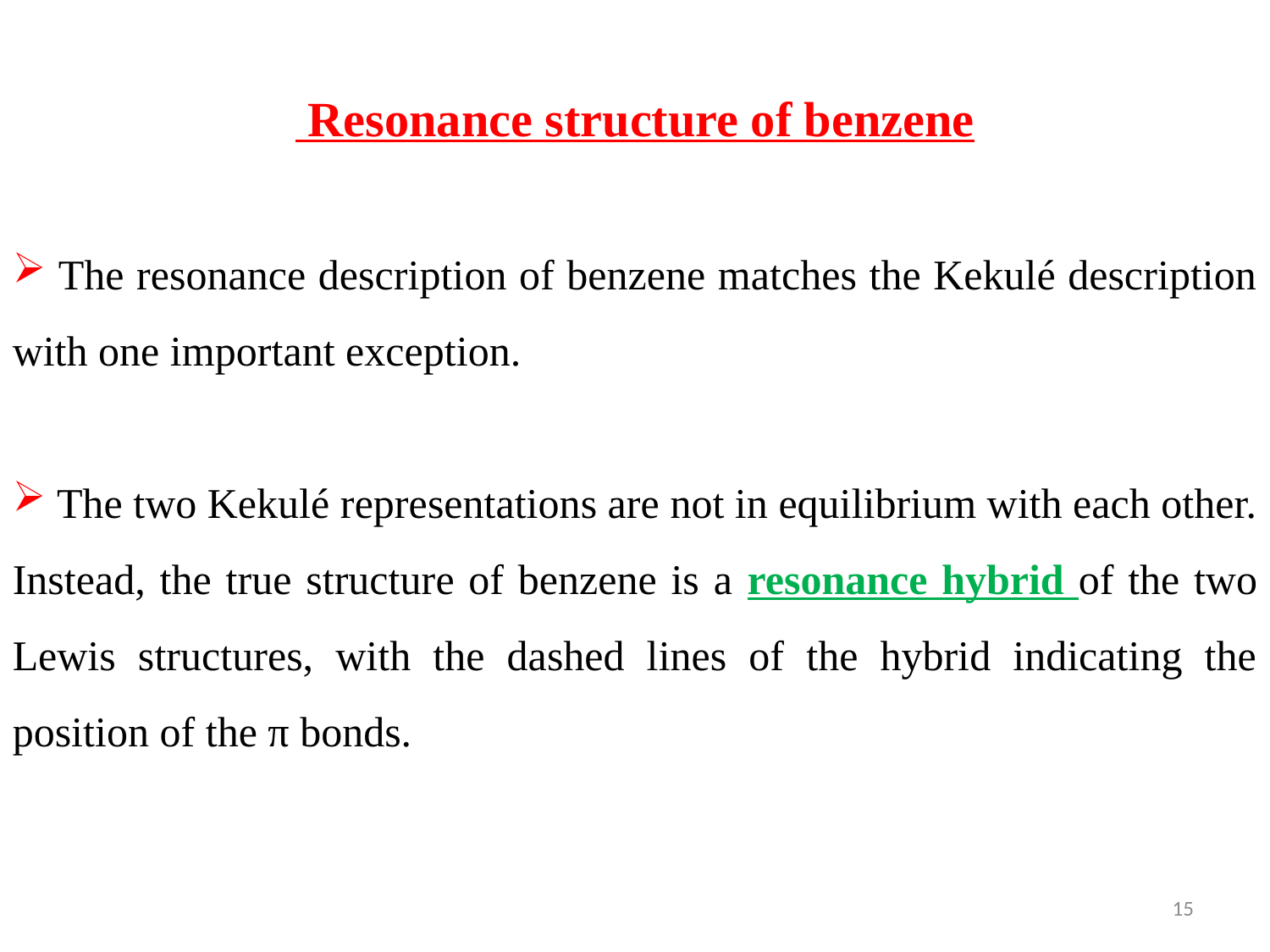

Resonance structure of benzene

 The resonance description of benzene matches the Kekulé description with one important exception.

 The two Kekulé representations are not in equilibrium with each other. Instead, the true structure of benzene is a resonance hybrid of the two Lewis structures, with the dashed lines of the hybrid indicating the position of the π bonds.
15